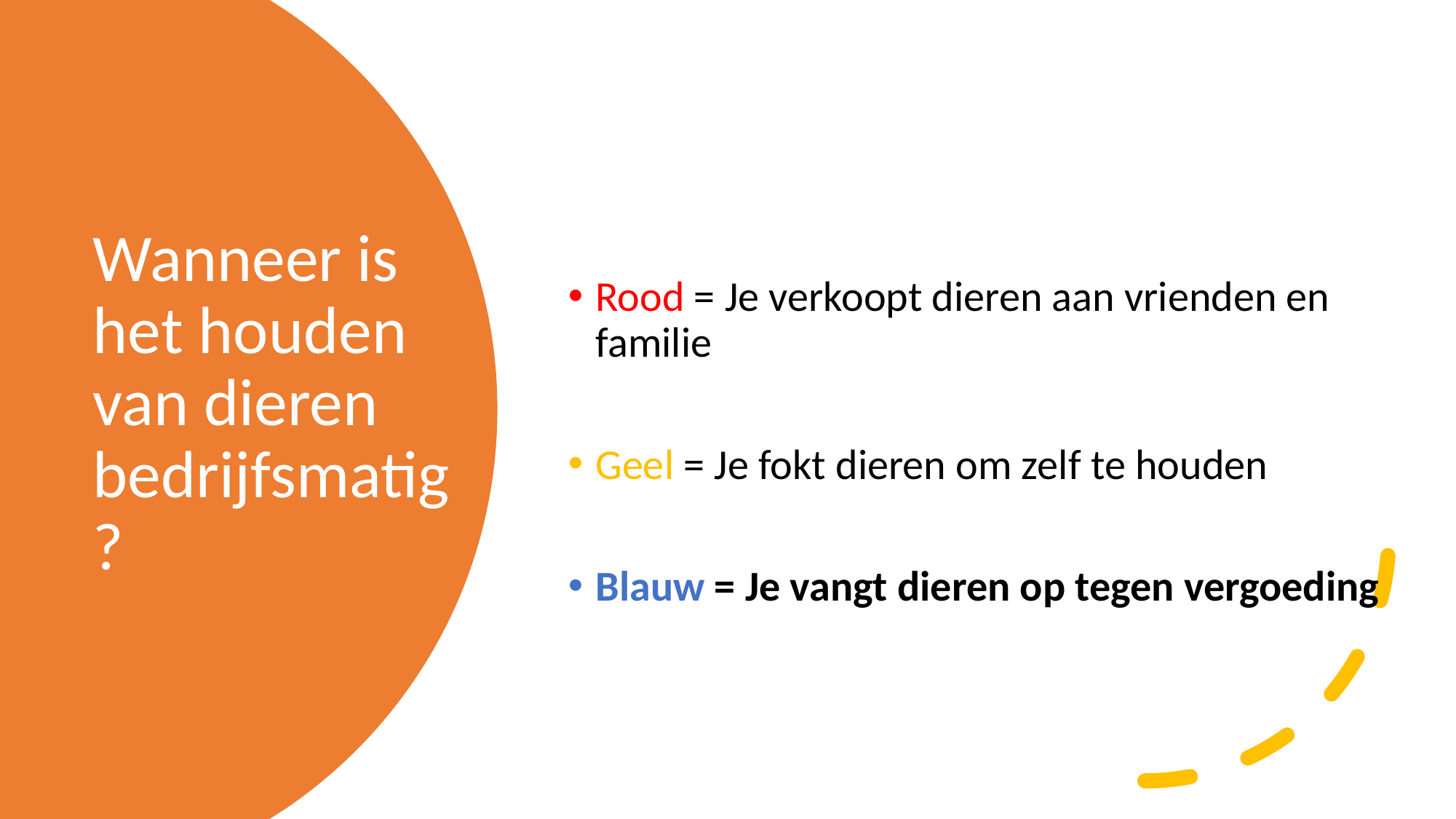

Rood = Je verkoopt dieren aan vrienden en familie

Geel = Je fokt dieren om zelf te houden

Blauw = Je vangt dieren op tegen vergoeding
# Wanneer is het houden van dieren bedrijfsmatig?